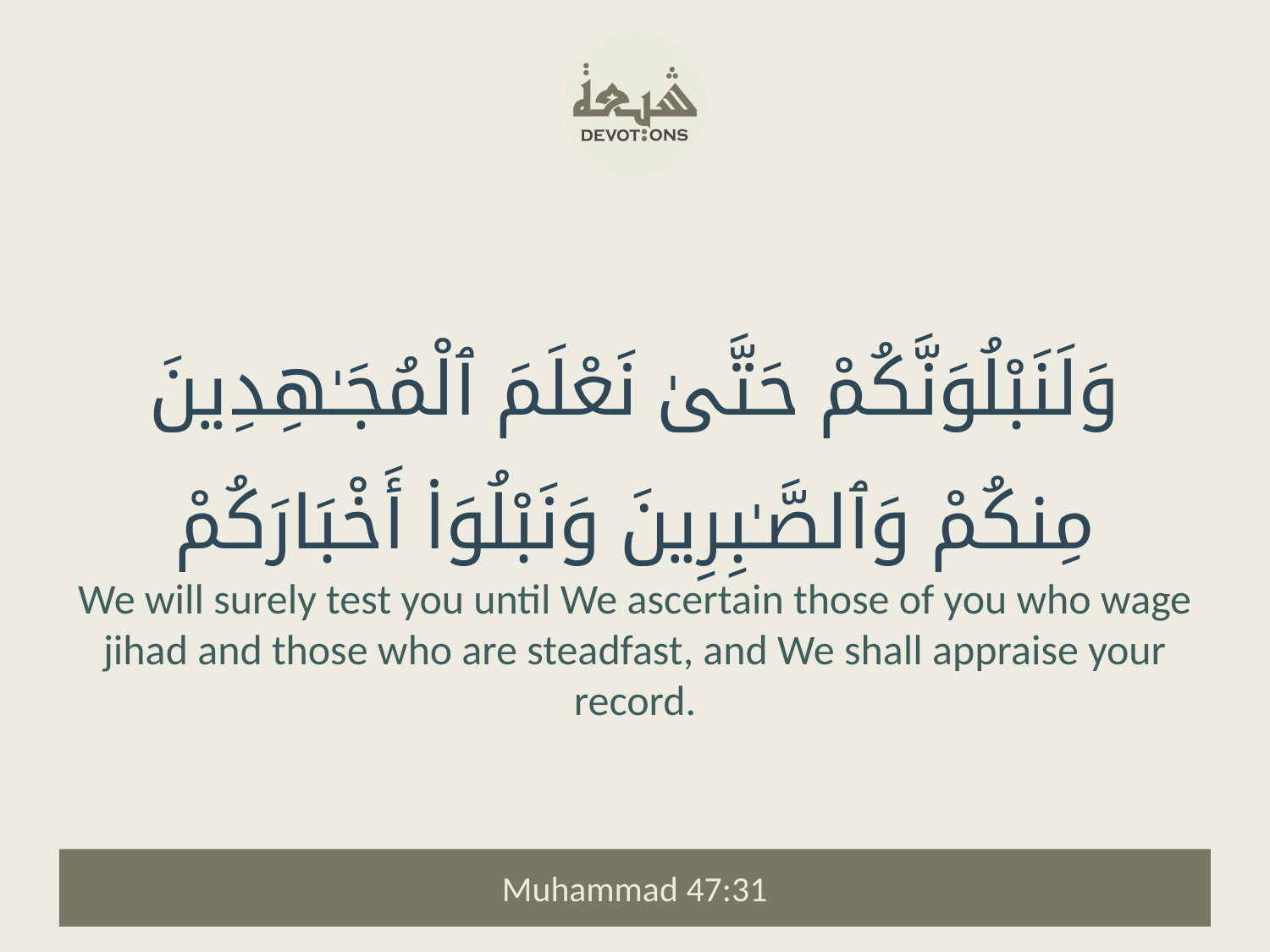

وَلَنَبْلُوَنَّكُمْ حَتَّىٰ نَعْلَمَ ٱلْمُجَـٰهِدِينَ مِنكُمْ وَٱلصَّـٰبِرِينَ وَنَبْلُوَا۟ أَخْبَارَكُمْ
We will surely test you until We ascertain those of you who wage jihad and those who are steadfast, and We shall appraise your record.
Muhammad 47:31